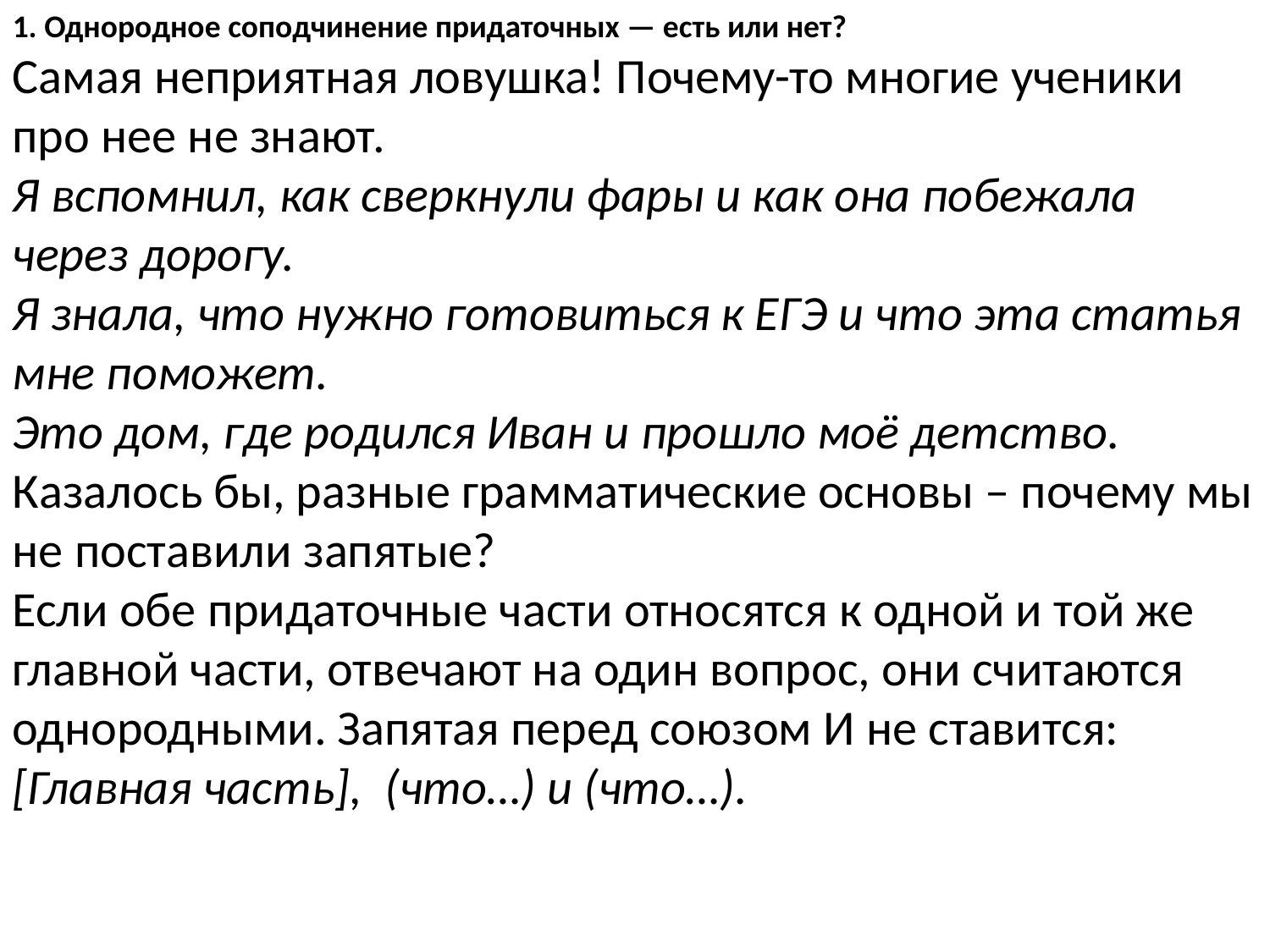

1. Однородное соподчинение придаточных — есть или нет?
Самая неприятная ловушка! Почему-то многие ученики про нее не знают.
Я вспомнил, как сверкнули фары и как она побежала через дорогу.
Я знала, что нужно готовиться к ЕГЭ и что эта статья мне поможет.
Это дом, где родился Иван и прошло моё детство.
Казалось бы, разные грамматические основы – почему мы не поставили запятые?
Если обе придаточные части относятся к одной и той же главной части, отвечают на один вопрос, они считаются однородными. Запятая перед союзом И не ставится:
[Главная часть],  (что…) и (что…).